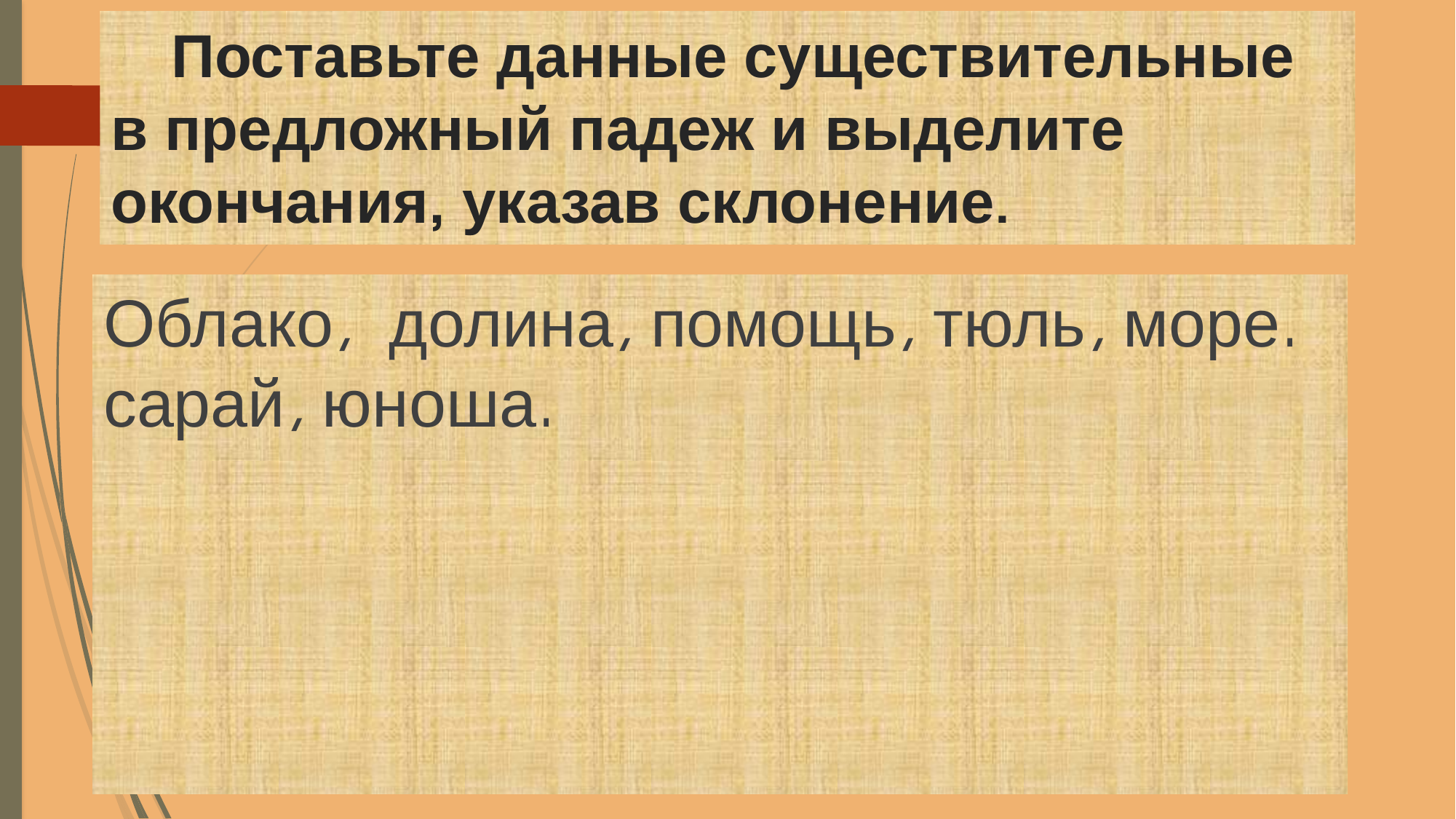

# Поставьте данные существительные в предложный падеж и выделите окончания, указав склонение.
Облако,  долина, помощь, тюль, море. сарай, юноша.